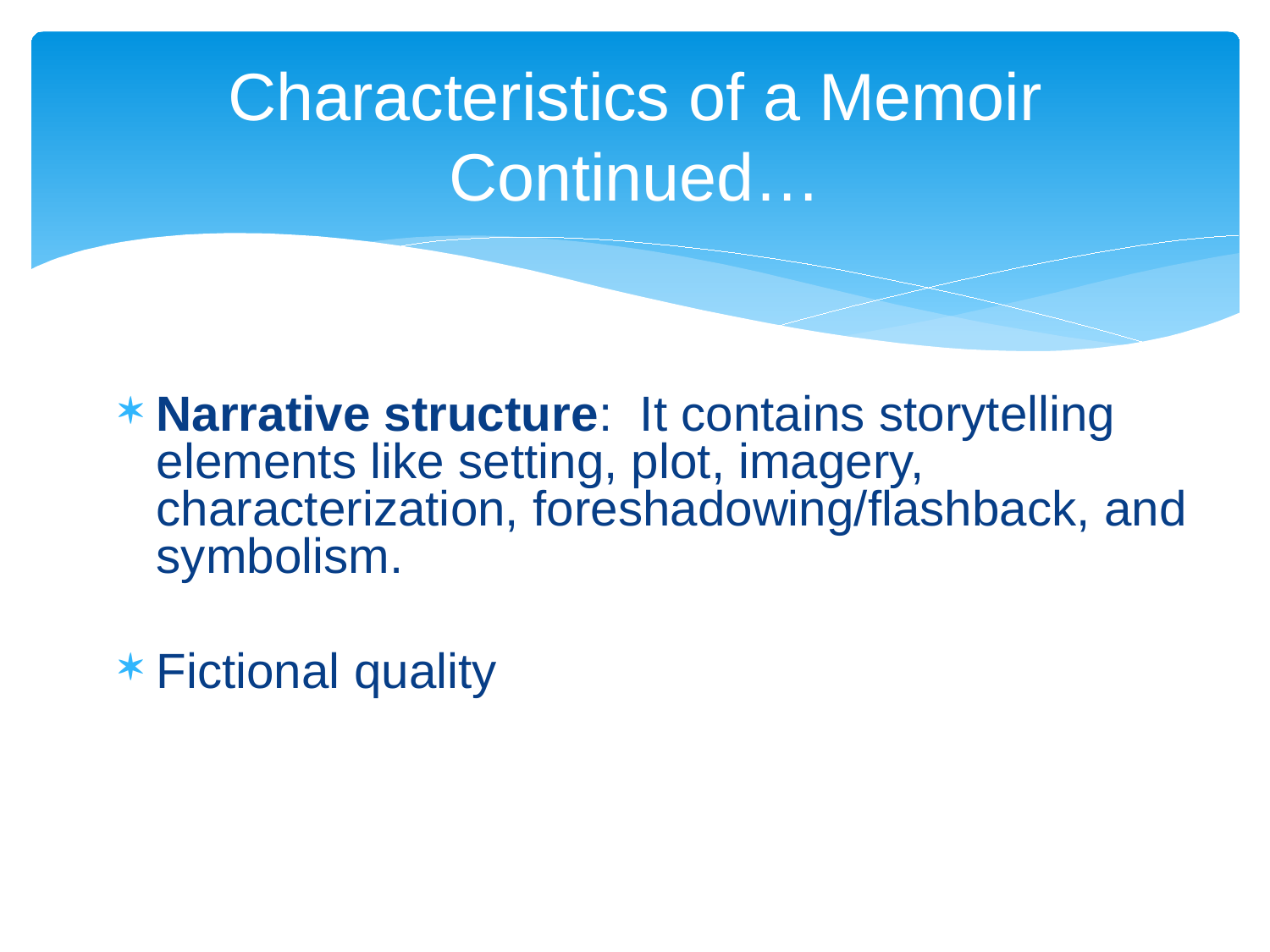

# Characteristics of a Memoir Continued…
Narrative structure:  It contains storytelling elements like setting, plot, imagery, characterization, foreshadowing/flashback, and symbolism.

Fictional quality